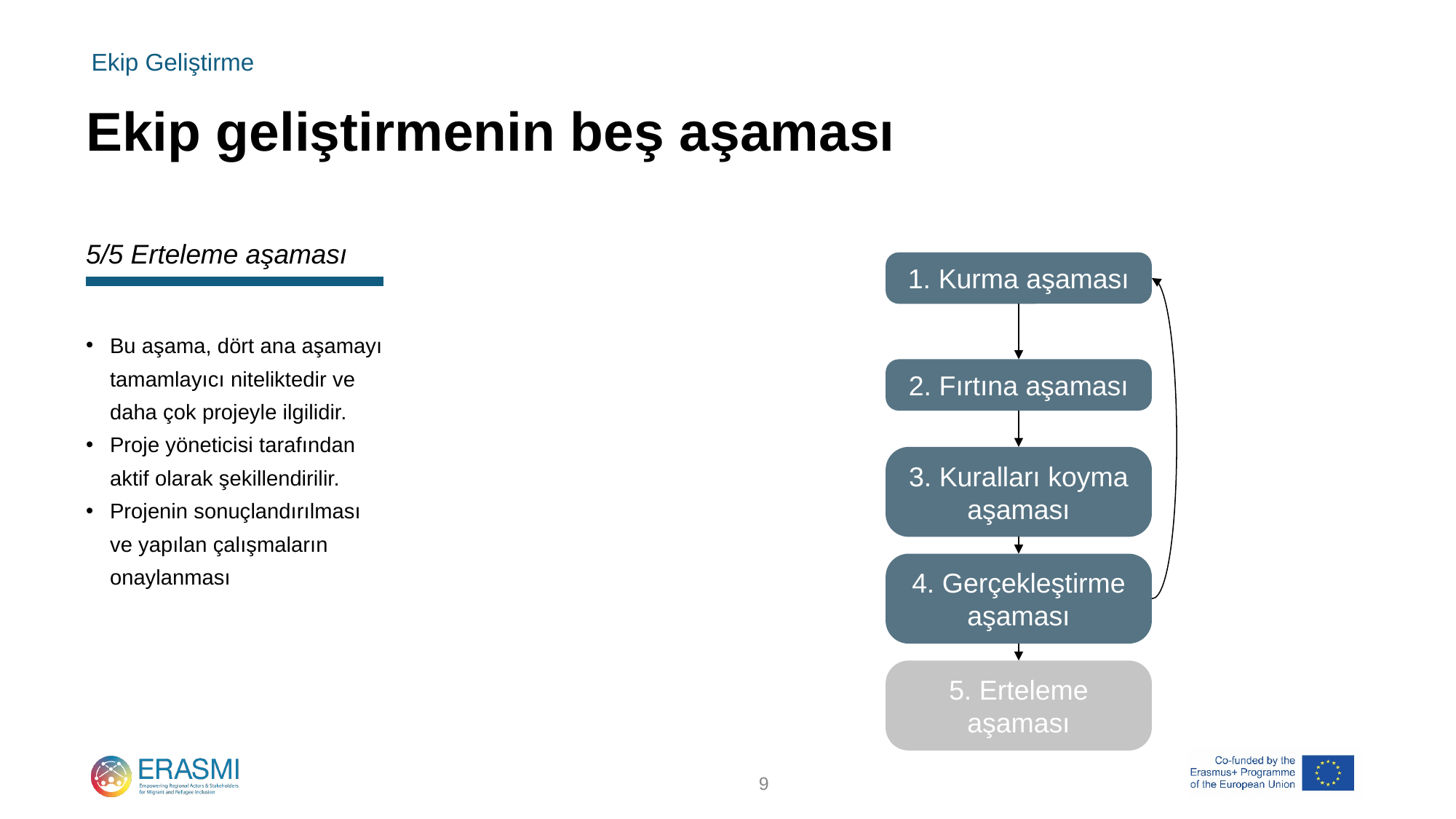

# Ekip geliştirmenin beş aşaması

5/5 Erteleme aşaması

1. Kurma aşaması
Bu aşama, dört ana aşamayı tamamlayıcı niteliktedir ve daha çok projeyle ilgilidir.
Proje yöneticisi tarafından aktif olarak şekillendirilir.
Projenin sonuçlandırılması ve yapılan çalışmaların onaylanması
2. Fırtına aşaması
3. Kuralları koyma aşaması
4. Gerçekleştirme aşaması
5. Erteleme aşaması